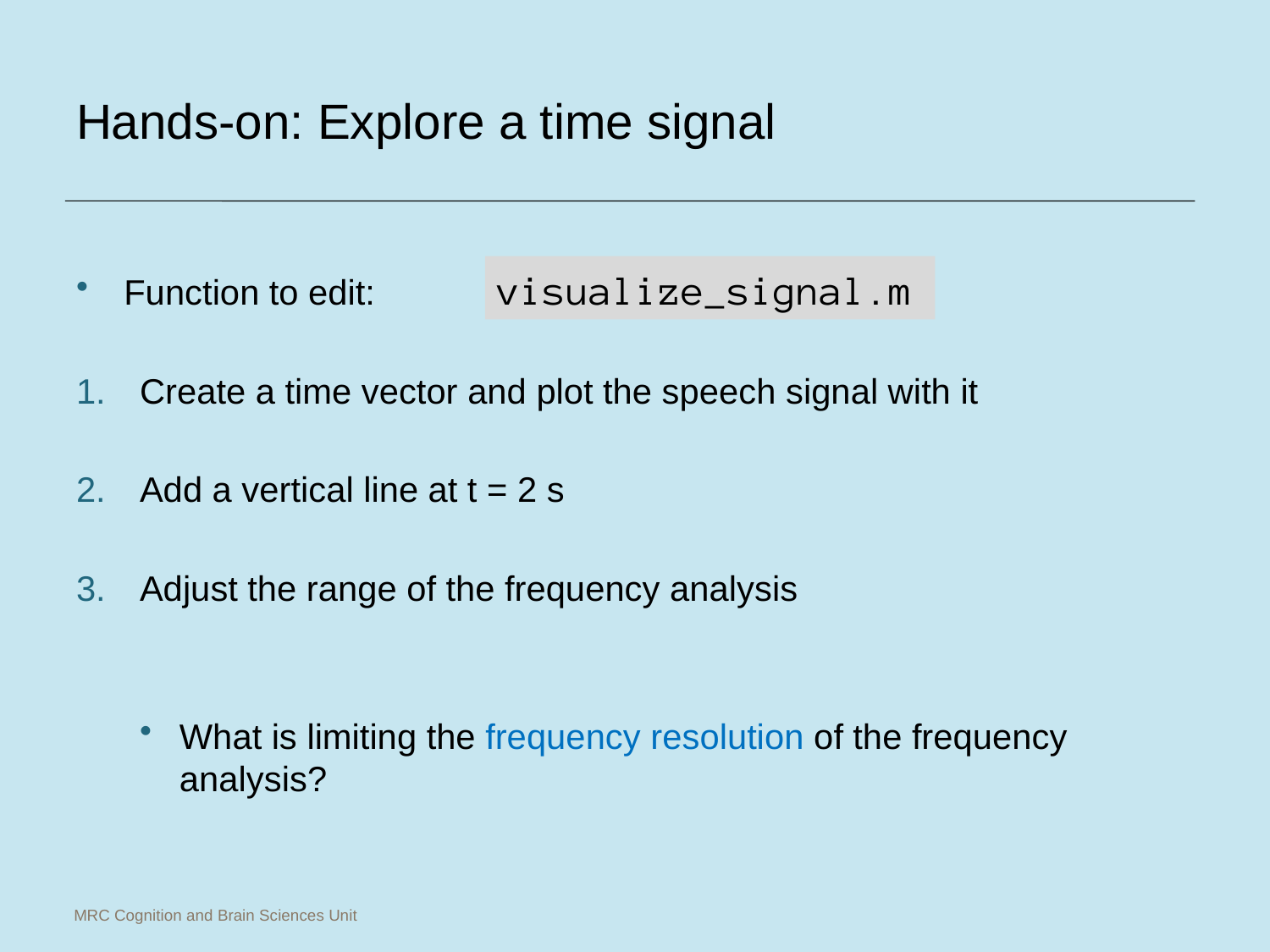

# Hands-on: Explore a time signal
visualize_signal.m
Function to edit:

Create a time vector and plot the speech signal with it

Add a vertical line at t = 2 s

Adjust the range of the frequency analysis

What is limiting the frequency resolution of the frequency analysis?